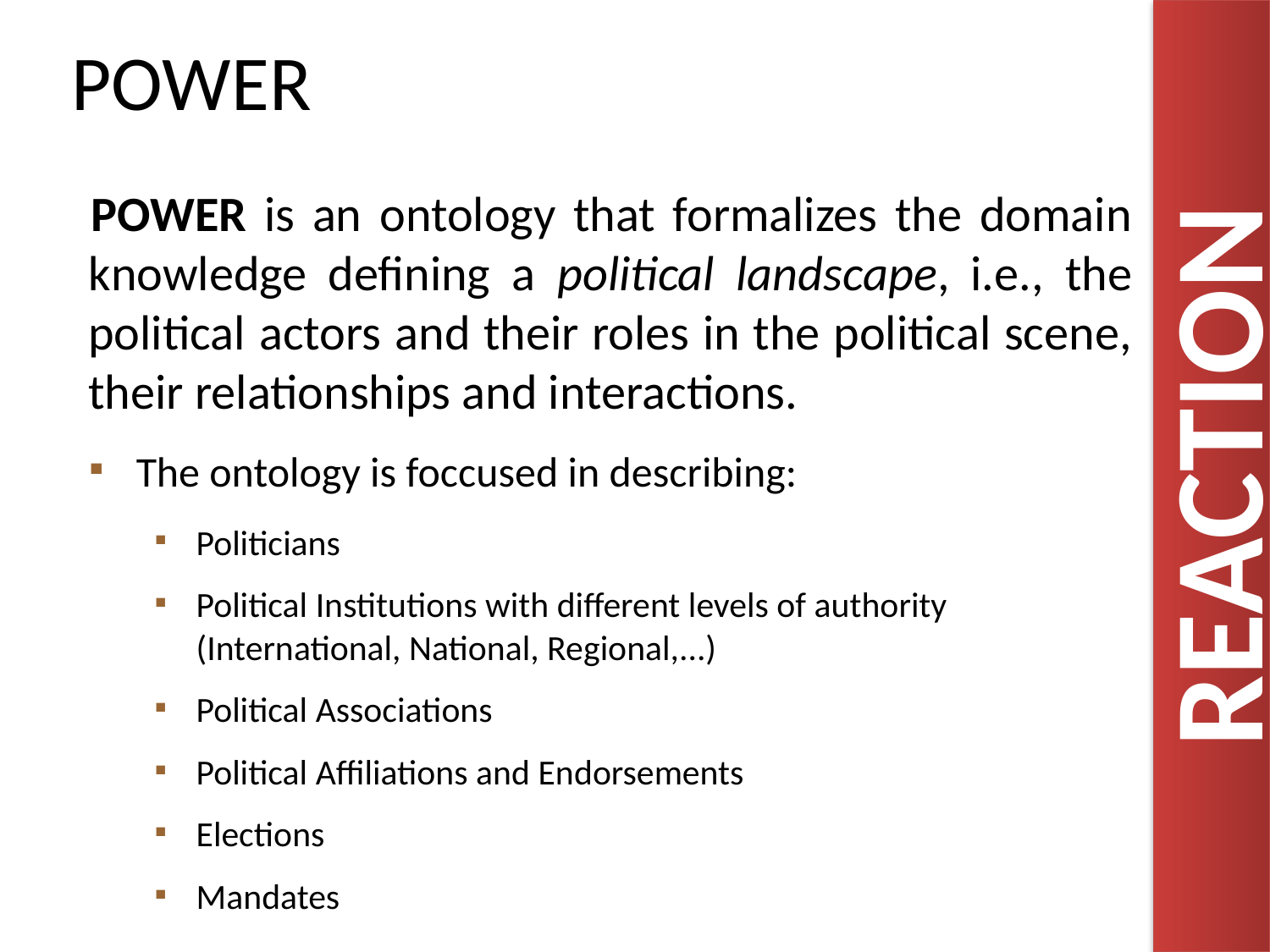

POWER
POWER is an ontology that formalizes the domain knowledge defining a political landscape, i.e., the political actors and their roles in the political scene, their relationships and interactions.
The ontology is foccused in describing:
Politicians
Political Institutions with different levels of authority (International, National, Regional,...)
Political Associations
Political Affiliations and Endorsements
Elections
Mandates